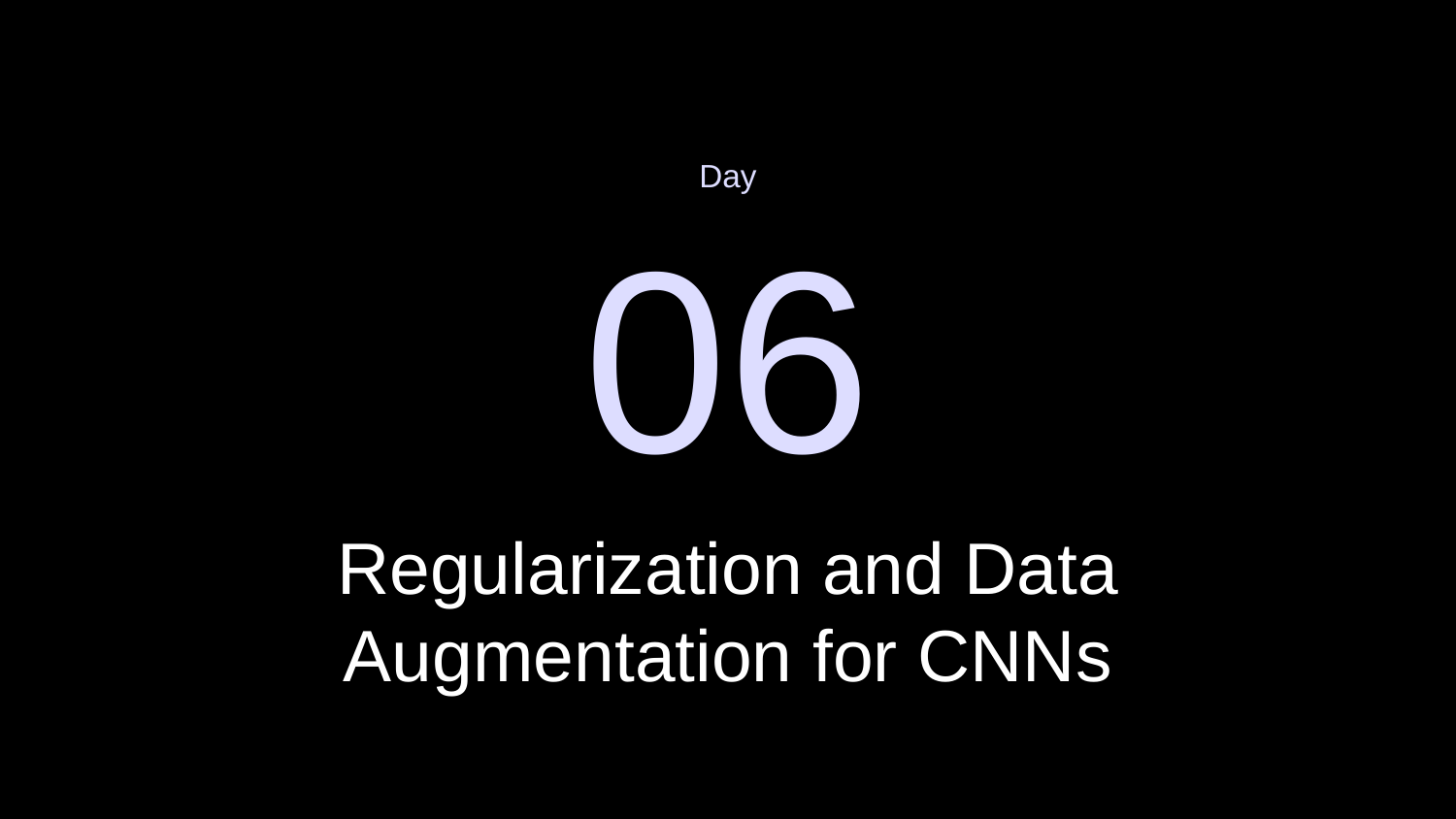

Day
06
# Regularization and Data Augmentation for CNNs